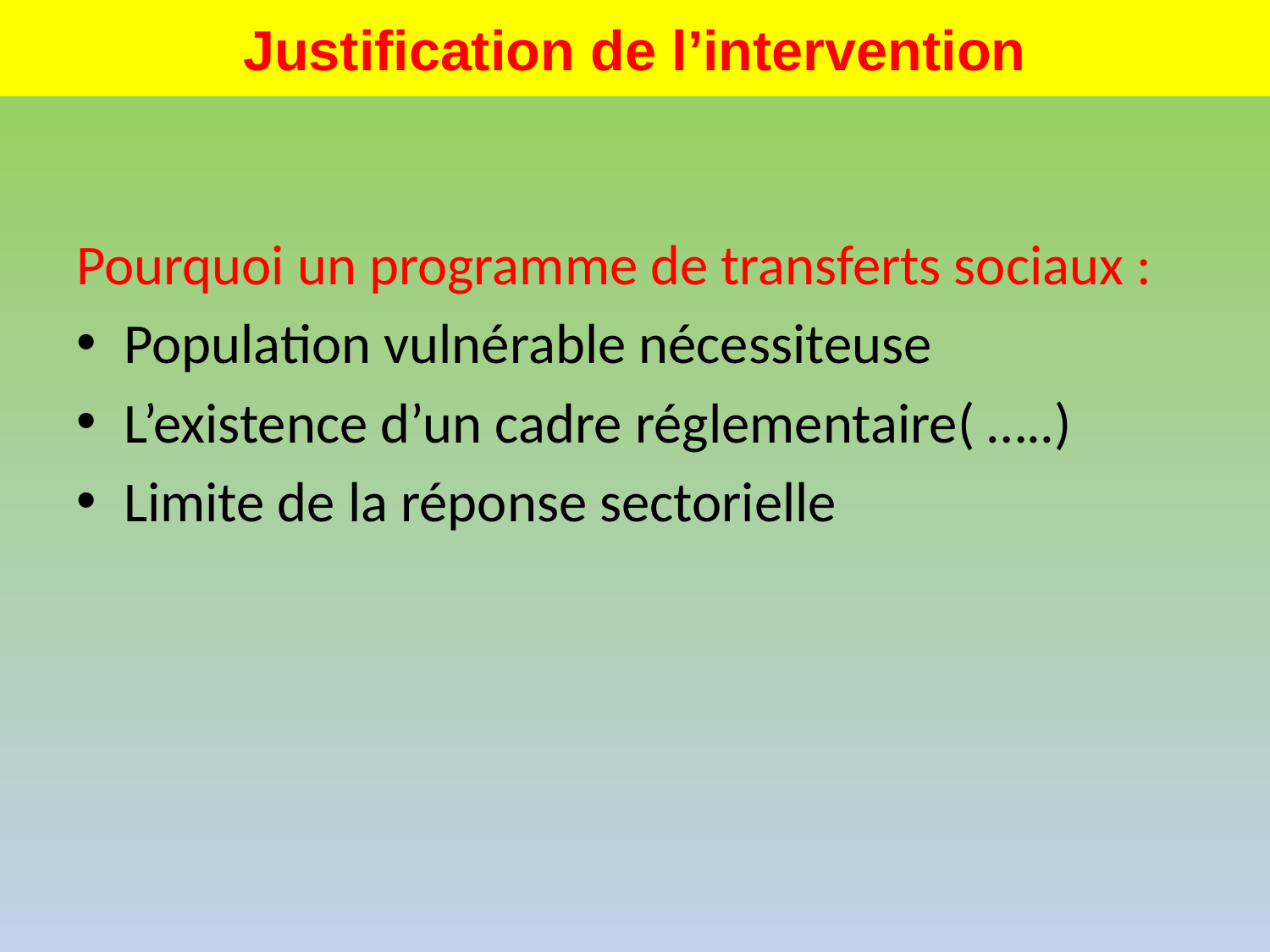

# Justification de l’intervention
Pourquoi un programme de transferts sociaux :
Population vulnérable nécessiteuse
L’existence d’un cadre réglementaire( …..)
Limite de la réponse sectorielle